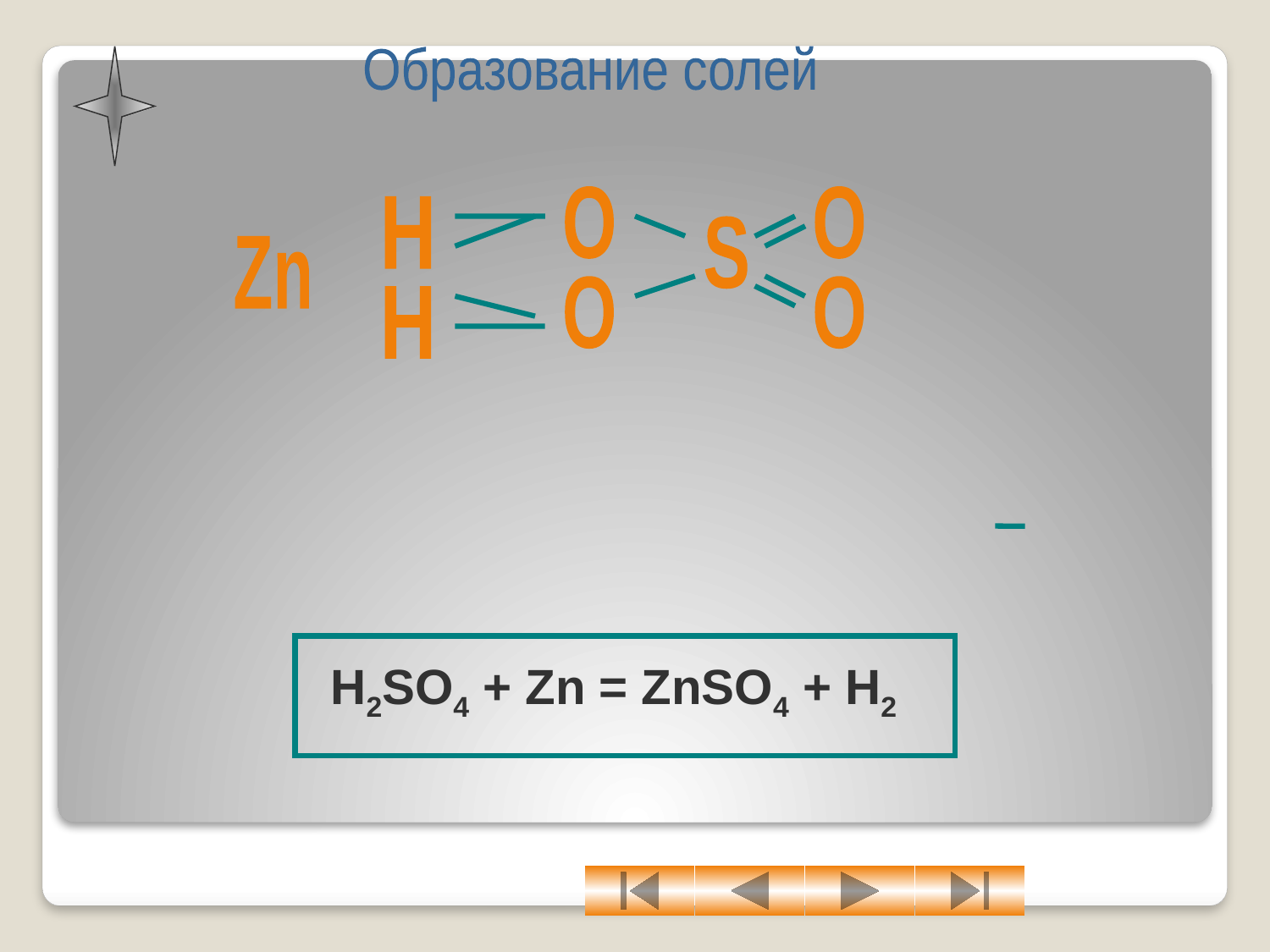

Образование солей
O
O
H

S

Zn
O

O
H

| H2SO4 + Zn = ZnSO4 + H2 |
| --- |